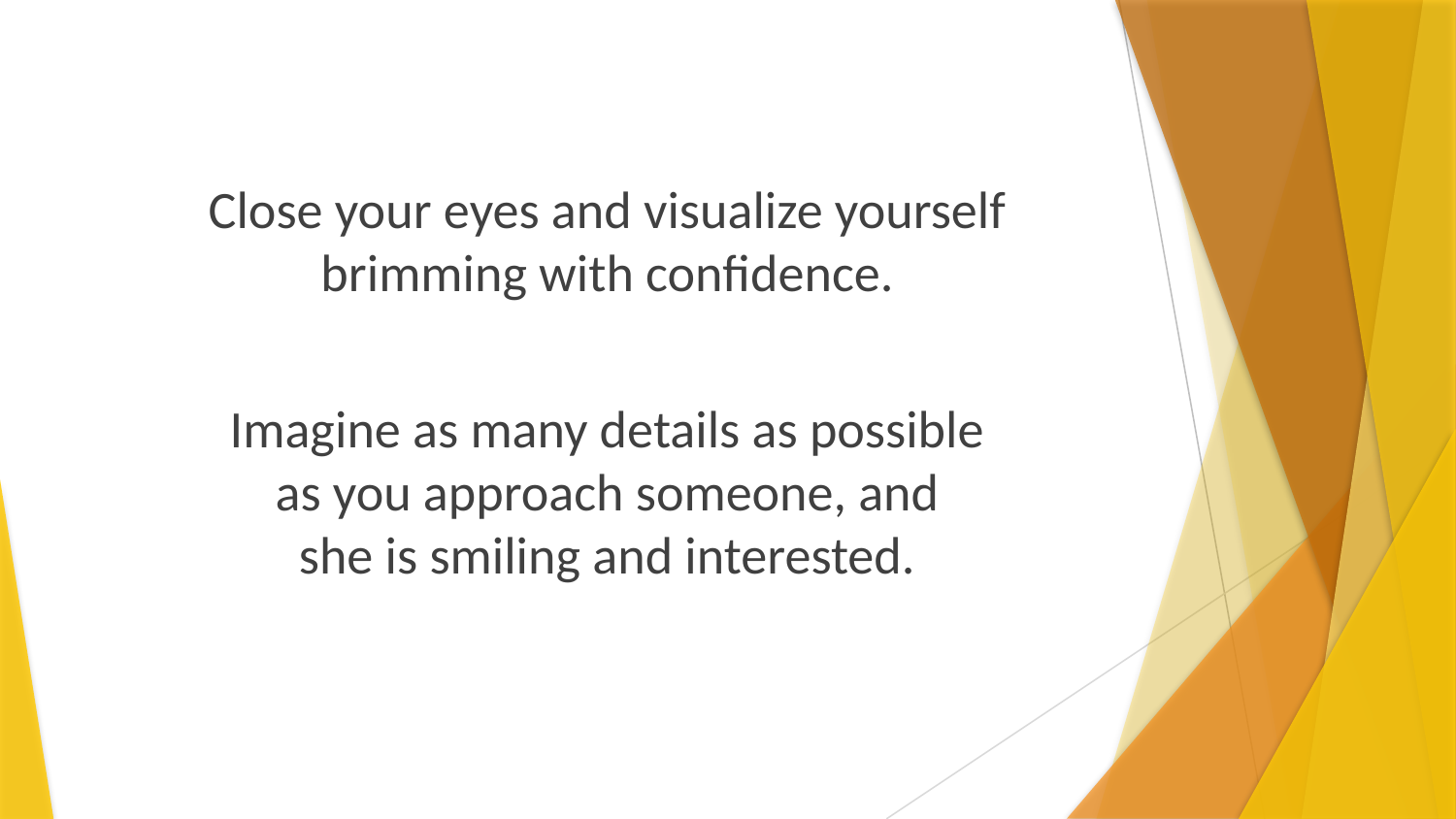

Close your eyes and visualize yourself
brimming with confidence.

Imagine as many details as possible
as you approach someone, and
she is smiling and interested.